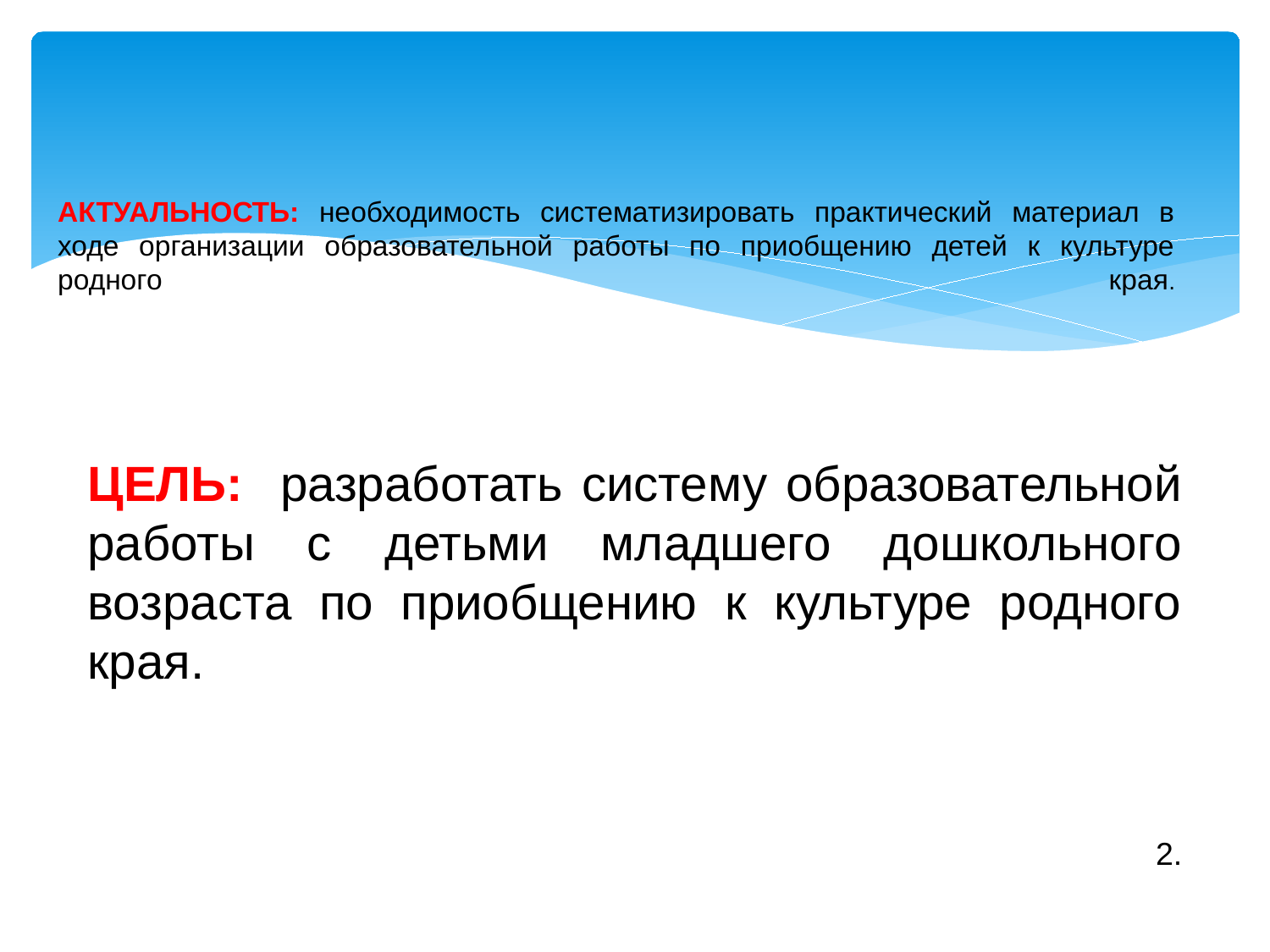

# АКТУАЛЬНОСТЬ: необходимость систематизировать практический материал в ходе организации образовательной работы по приобщению детей к культуре родного  края.
ЦЕЛЬ:  разработать систему образовательной работы с детьми младшего дошкольного возраста по приобщению к культуре родного края.

2.